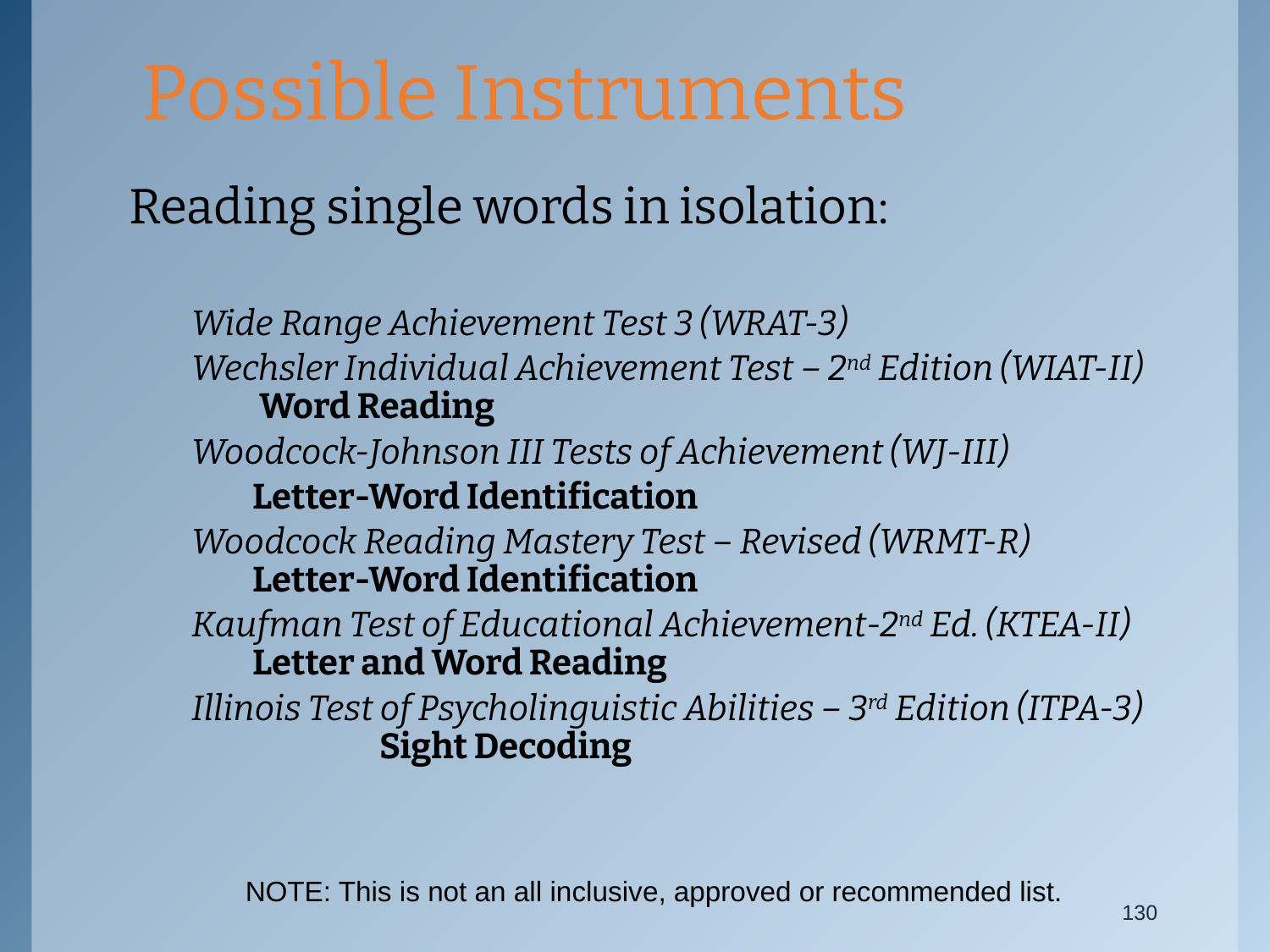

Possible Instruments
Reading single words in isolation:

Wide Range Achievement Test 3 (WRAT-3)
Wechsler Individual Achievement Test – 2nd Edition (WIAT-II)     Word Reading
Woodcock-Johnson III Tests of Achievement (WJ-III)
	Letter-Word Identification
Woodcock Reading Mastery Test – Revised (WRMT-R)	Letter-Word Identification
Kaufman Test of Educational Achievement-2nd Ed. (KTEA-II)	Letter and Word Reading
Illinois Test of Psycholinguistic Abilities – 3rd Edition (ITPA-3)	Sight Decoding

NOTE: This is not an all inclusive, approved or recommended list.
130